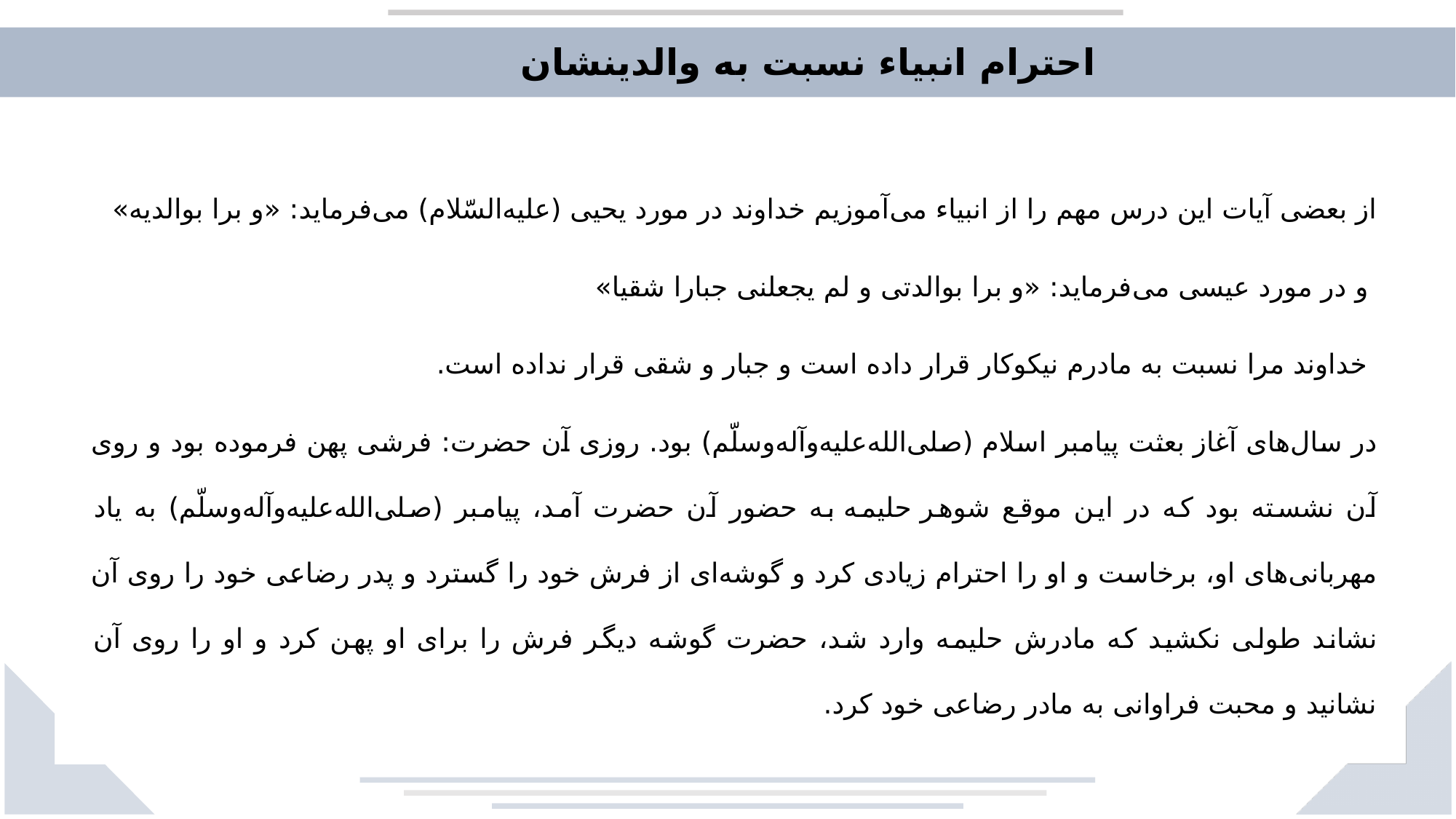

احترام انبیاء نسبت به والدینشان
از بعضی آیات این درس مهم را از انبیاء می‌آموزیم خداوند در مورد یحیی (علیه‌السّلام) می‌فرماید: «و برا بوالدیه»
 و در مورد عیسی می‌فرماید: «و برا بوالدتی و لم یجعلنی جبارا شقیا»
 خداوند مرا نسبت به مادرم نیکوکار قرار داده است و جبار و شقی قرار نداده است.
در سال‌های آغاز بعثت پیامبر اسلام (صلی‌الله‌علیه‌و‌آله‌وسلّم) بود. روزی آن حضرت: فرشی پهن فرموده بود و روی آن نشسته بود که در این موقع شوهر حلیمه به حضور آن حضرت آمد، پیامبر (صلی‌الله‌علیه‌و‌آله‌وسلّم) به یاد مهربانی‌های او، برخاست و او را احترام زیادی کرد و گوشه‌ای از فرش خود را گسترد و پدر رضاعی خود را روی آن نشاند طولی نکشید که مادرش حلیمه وارد شد، حضرت گوشه دیگر فرش را برای او پهن کرد و او را روی آن نشانید و محبت فراوانی به مادر رضاعی خود کرد.